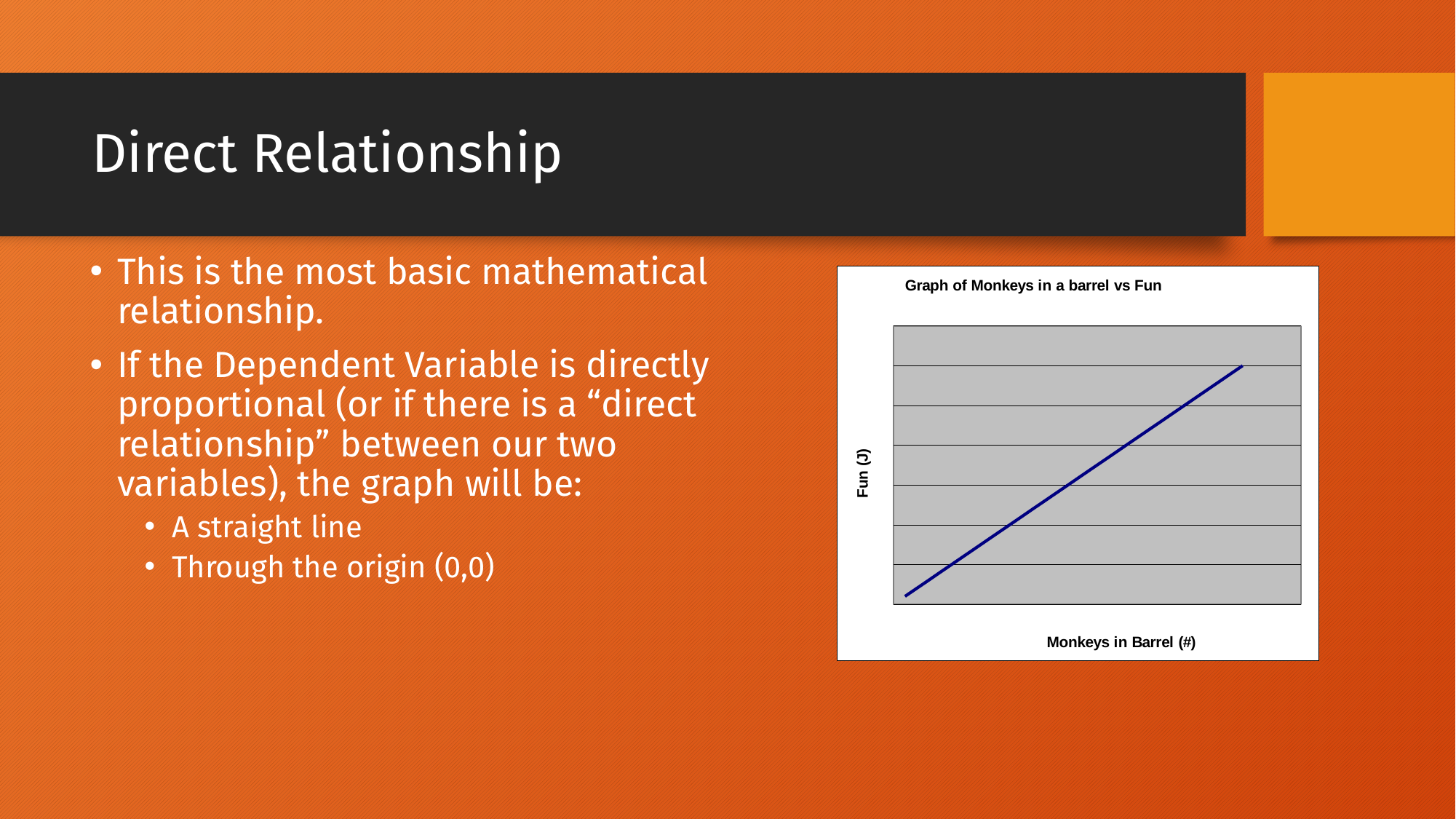

# Direct Relationship
This is the most basic mathematical relationship.
If the Dependent Variable is directly proportional (or if there is a “direct relationship” between our two variables), the graph will be:
A straight line
Through the origin (0,0)

### Chart: Graph of Monkeys in a barrel vs Fun

| Category |  |
|---|---|